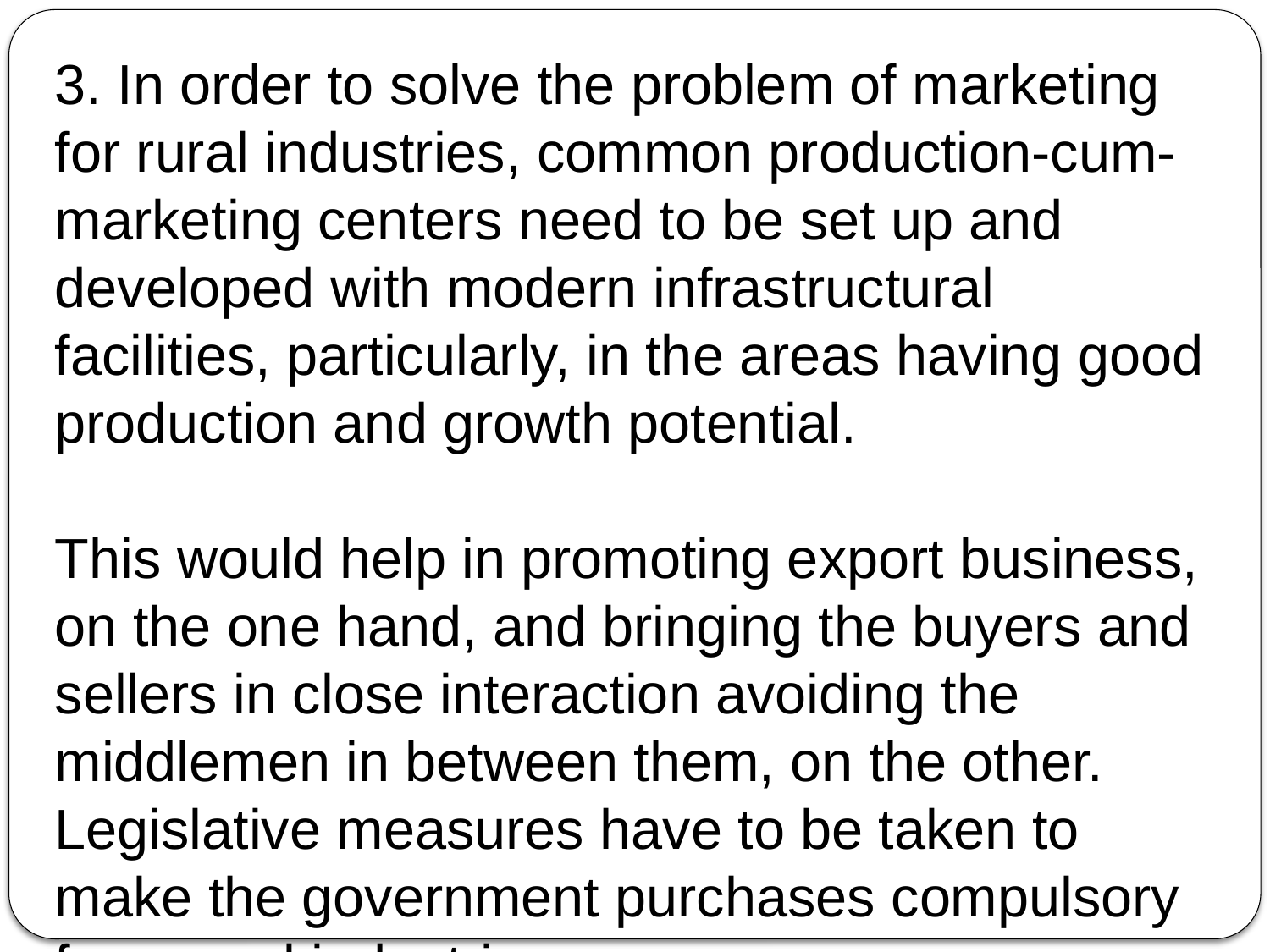

3. In order to solve the problem of marketing for rural industries, common production-cum-marketing centers need to be set up and developed with modern infrastructural facilities, particularly, in the areas having good production and growth potential.

This would help in promoting export business, on the one hand, and bringing the buyers and sellers in close interaction avoiding the middlemen in between them, on the other. Legislative measures have to be taken to make the government purchases compulsory from rural industries.